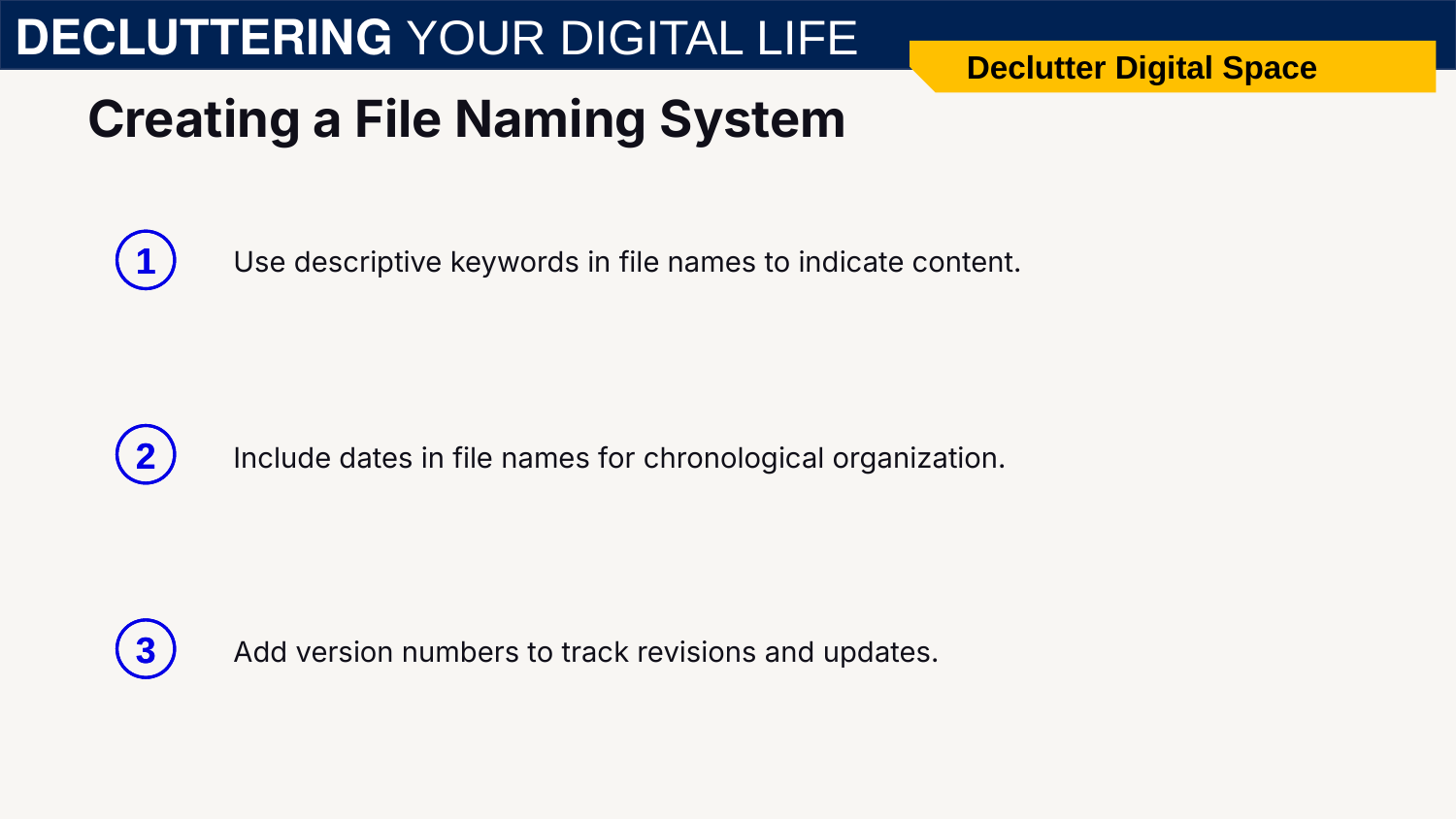

DECLUTTERING YOUR DIGITAL LIFE
Declutter Digital Space

# Creating a File Naming System
Use descriptive keywords in file names to indicate content.
1
Include dates in file names for chronological organization.
2
Add version numbers to track revisions and updates.
3